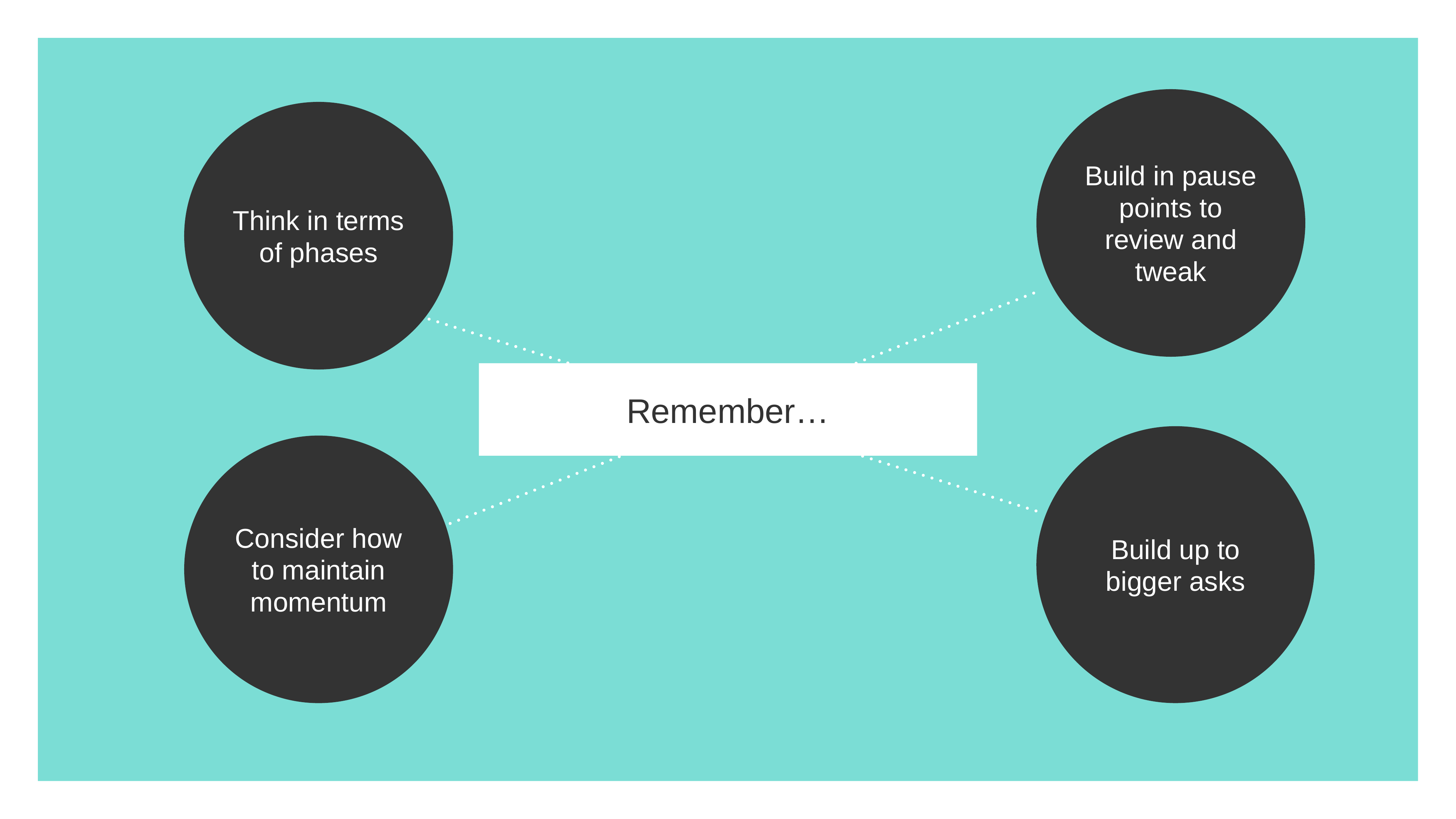

Build in pause points to review and tweak
Think in terms of phases

Remember…
Build up to bigger asks
Consider how to maintain momentum